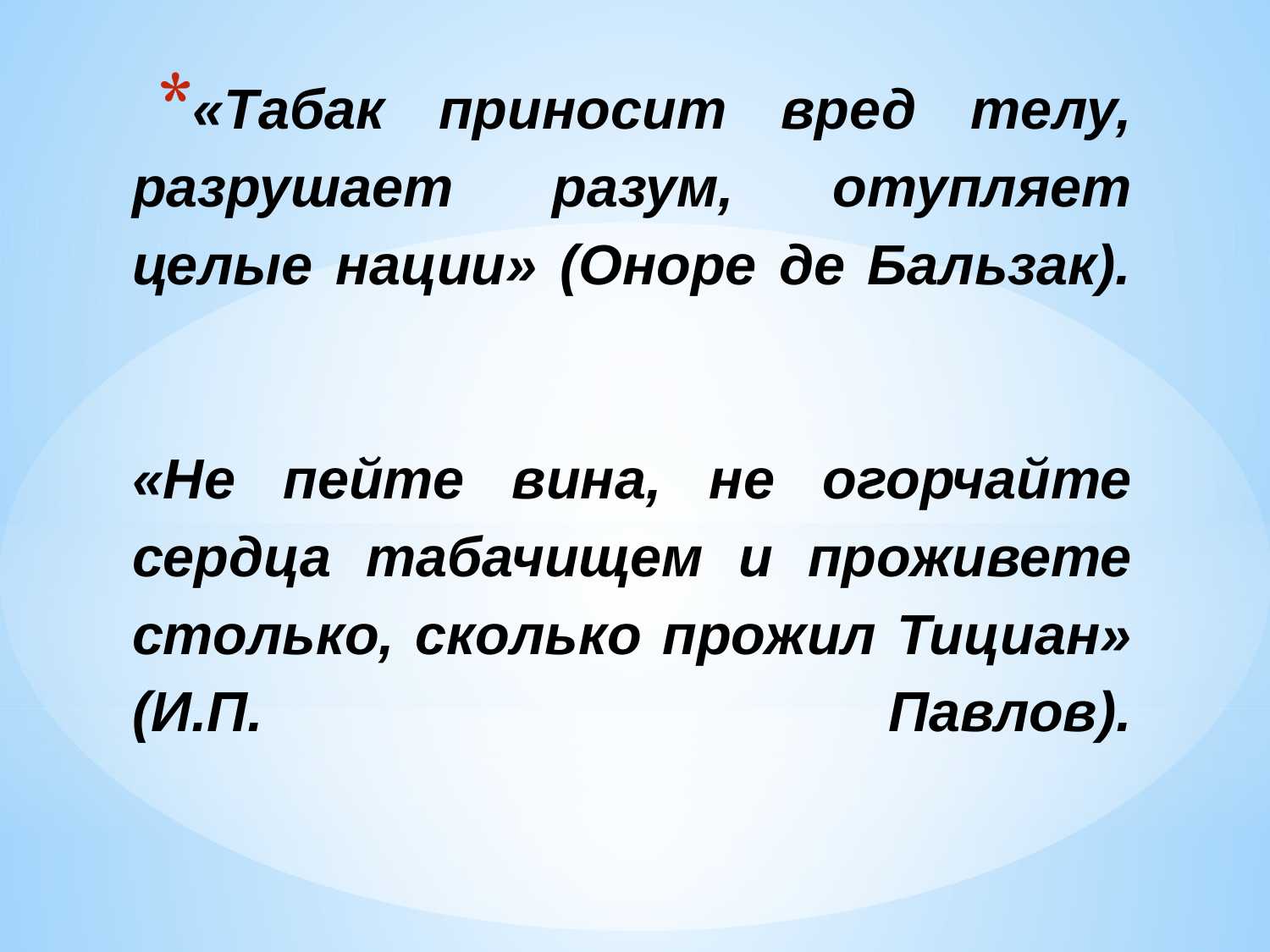

# «Табак приносит вред телу, разрушает разум, отупляет целые нации» (Оноре де Бальзак). «Не пейте вина, не огорчайте сердца табачищем и проживете столько, сколько прожил Тициан» (И.П. Павлов).